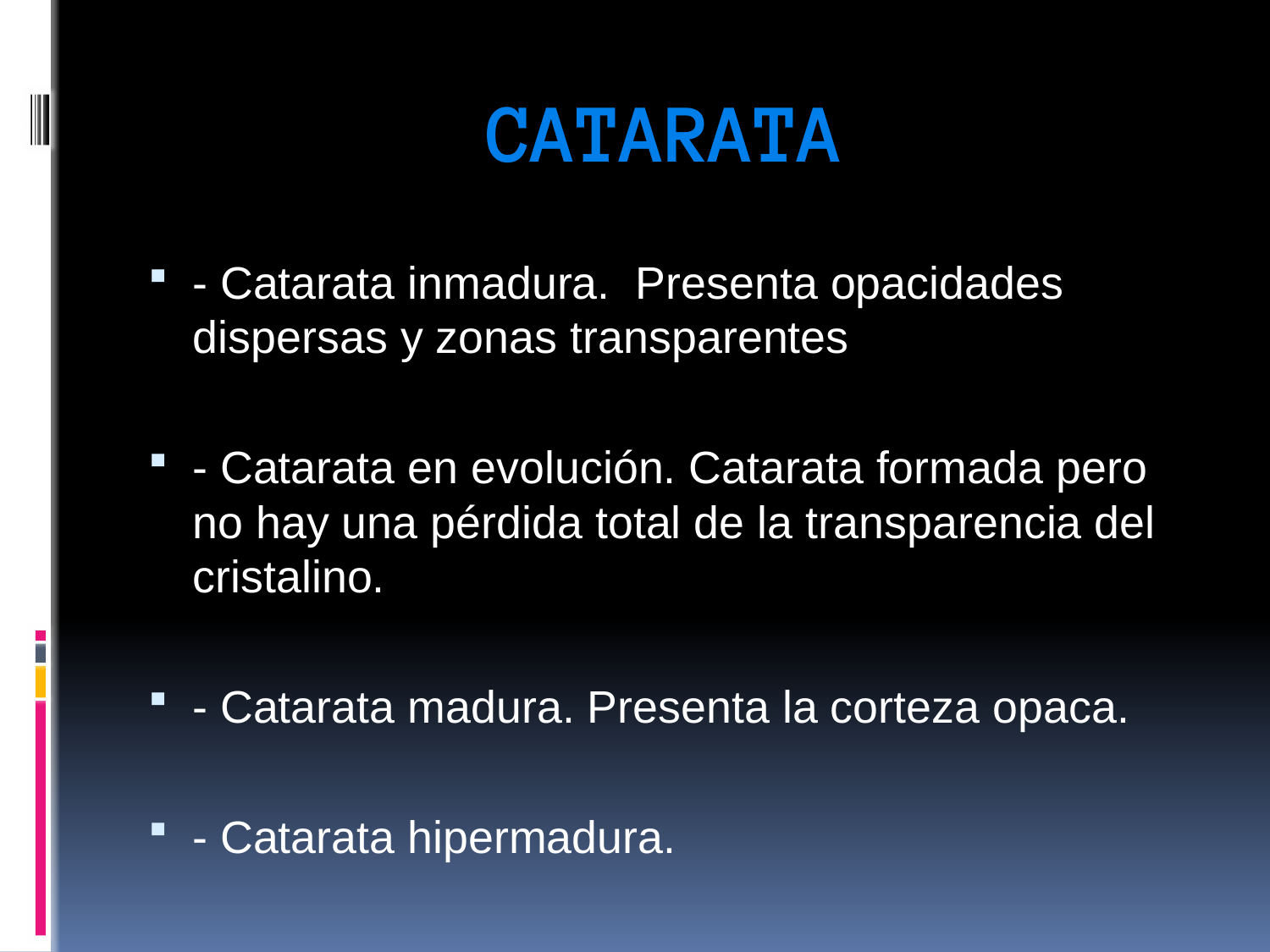

# CATARATA
- Catarata inmadura.  Presenta opacidades dispersas y zonas transparentes

- Catarata en evolución. Catarata formada pero no hay una pérdida total de la transparencia del cristalino.

- Catarata madura. Presenta la corteza opaca.

- Catarata hipermadura.